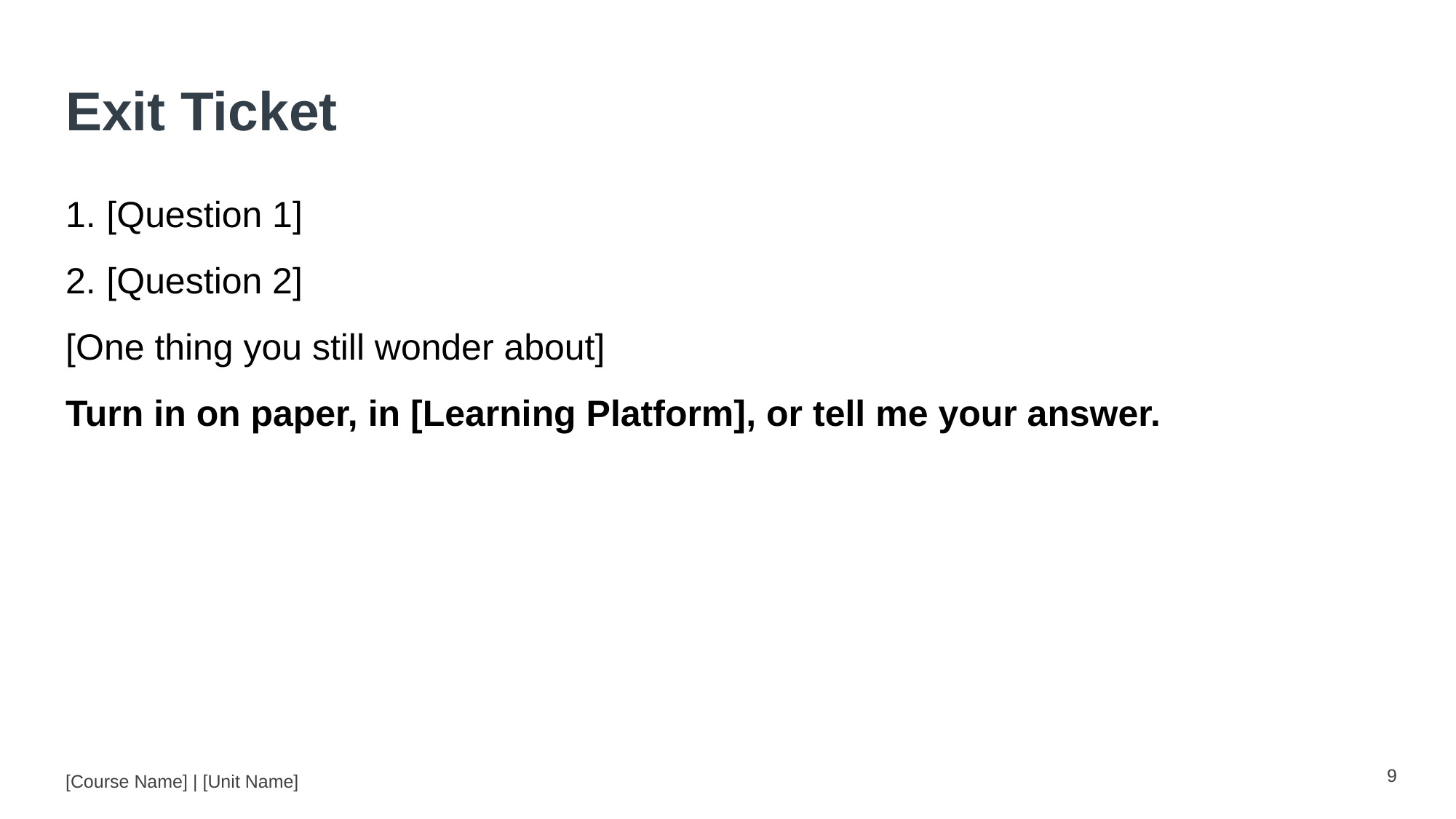

Exit Ticket
[Question 1]
[Question 2]
[One thing you still wonder about]
Turn in on paper, in [Learning Platform], or tell me your answer.
9